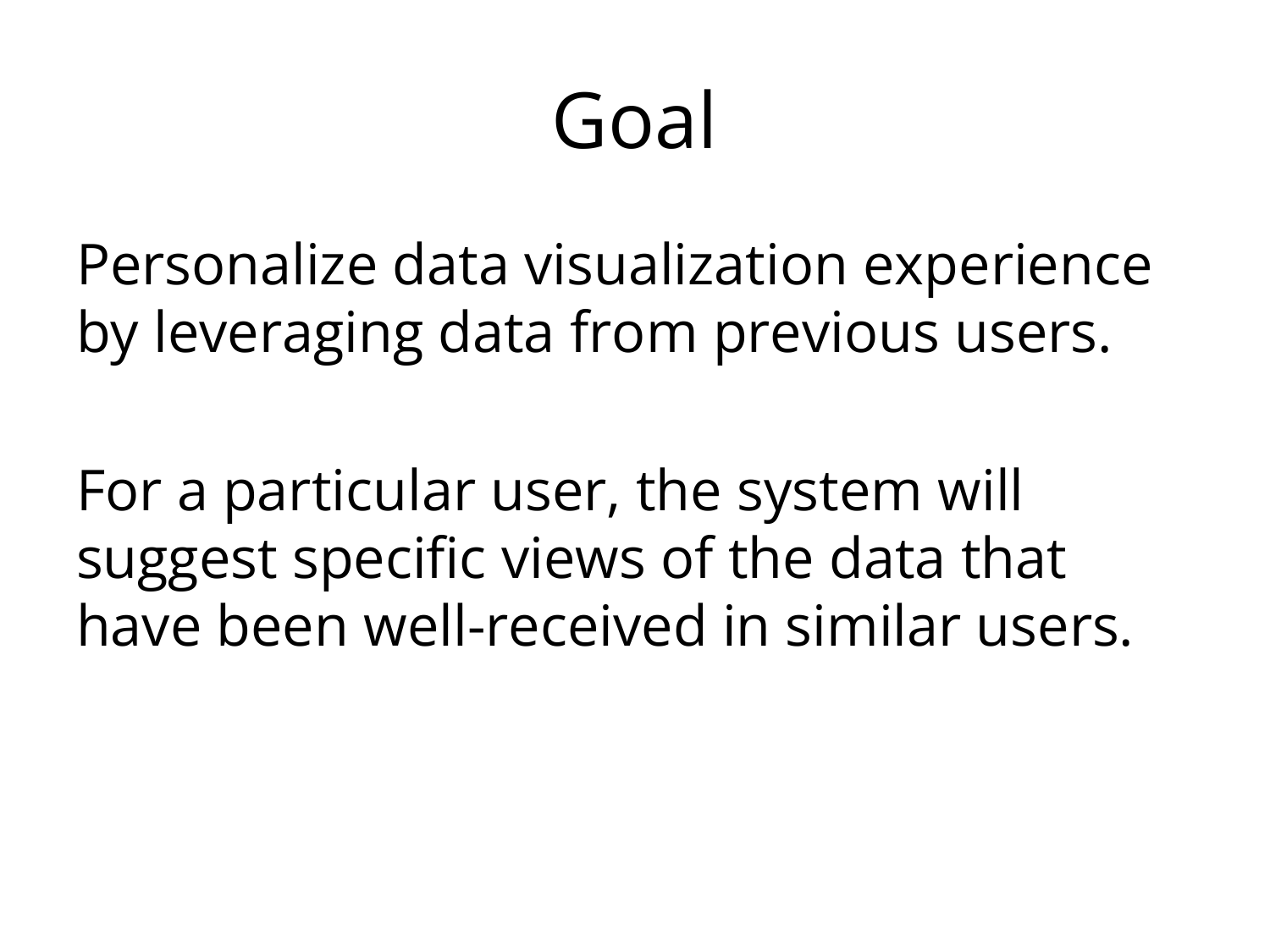

# Goal
Personalize data visualization experience by leveraging data from previous users.

For a particular user, the system will suggest specific views of the data that have been well-received in similar users.